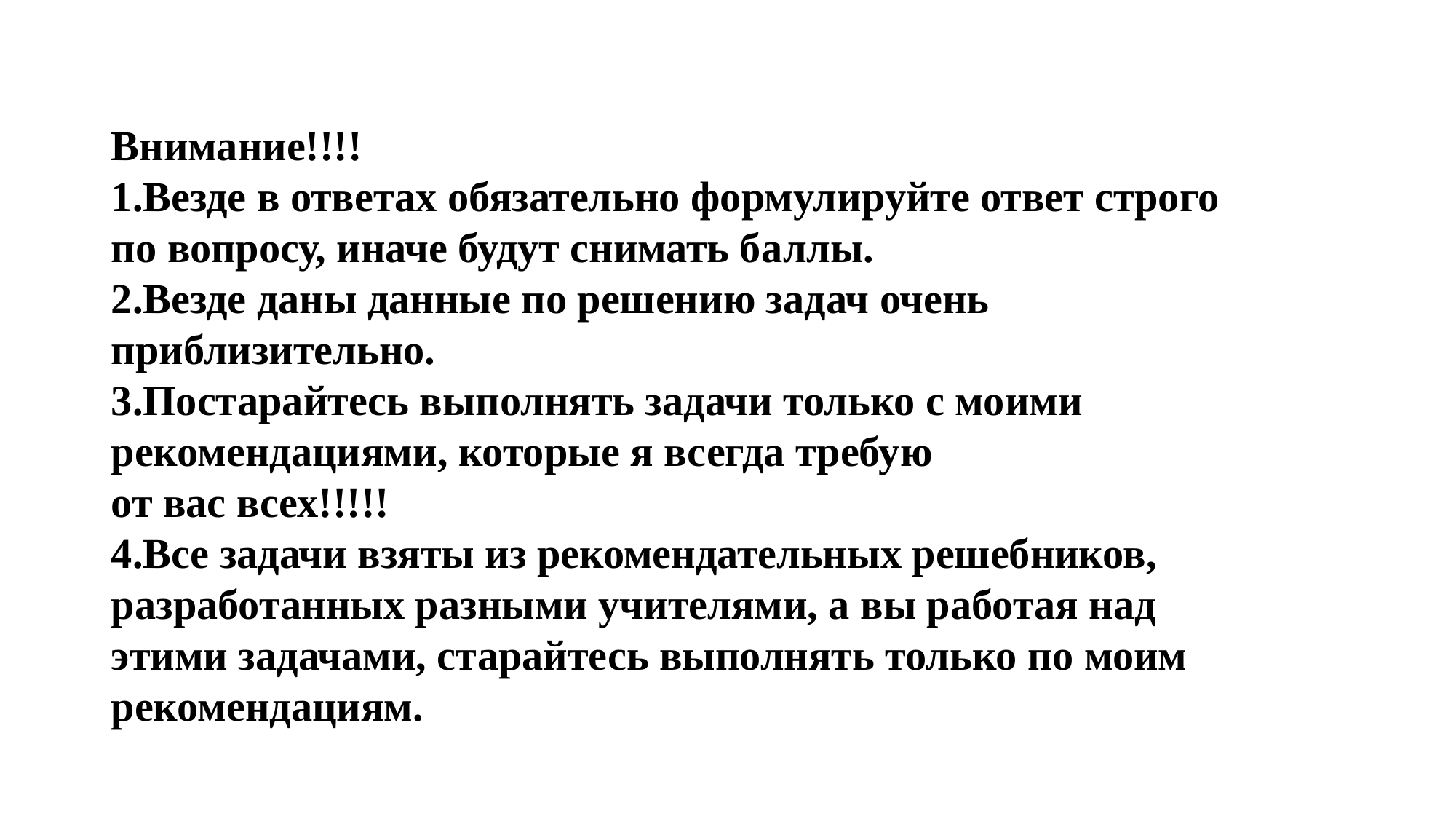

Внимание!!!!
1.Везде в ответах обязательно формулируйте ответ строго по вопросу, иначе будут снимать баллы.
2.Везде даны данные по решению задач очень приблизительно.
3.Постарайтесь выполнять задачи только с моими рекомендациями, которые я всегда требую
от вас всех!!!!!
4.Все задачи взяты из рекомендательных решебников, разработанных разными учителями, а вы работая над этими задачами, старайтесь выполнять только по моим рекомендациям.